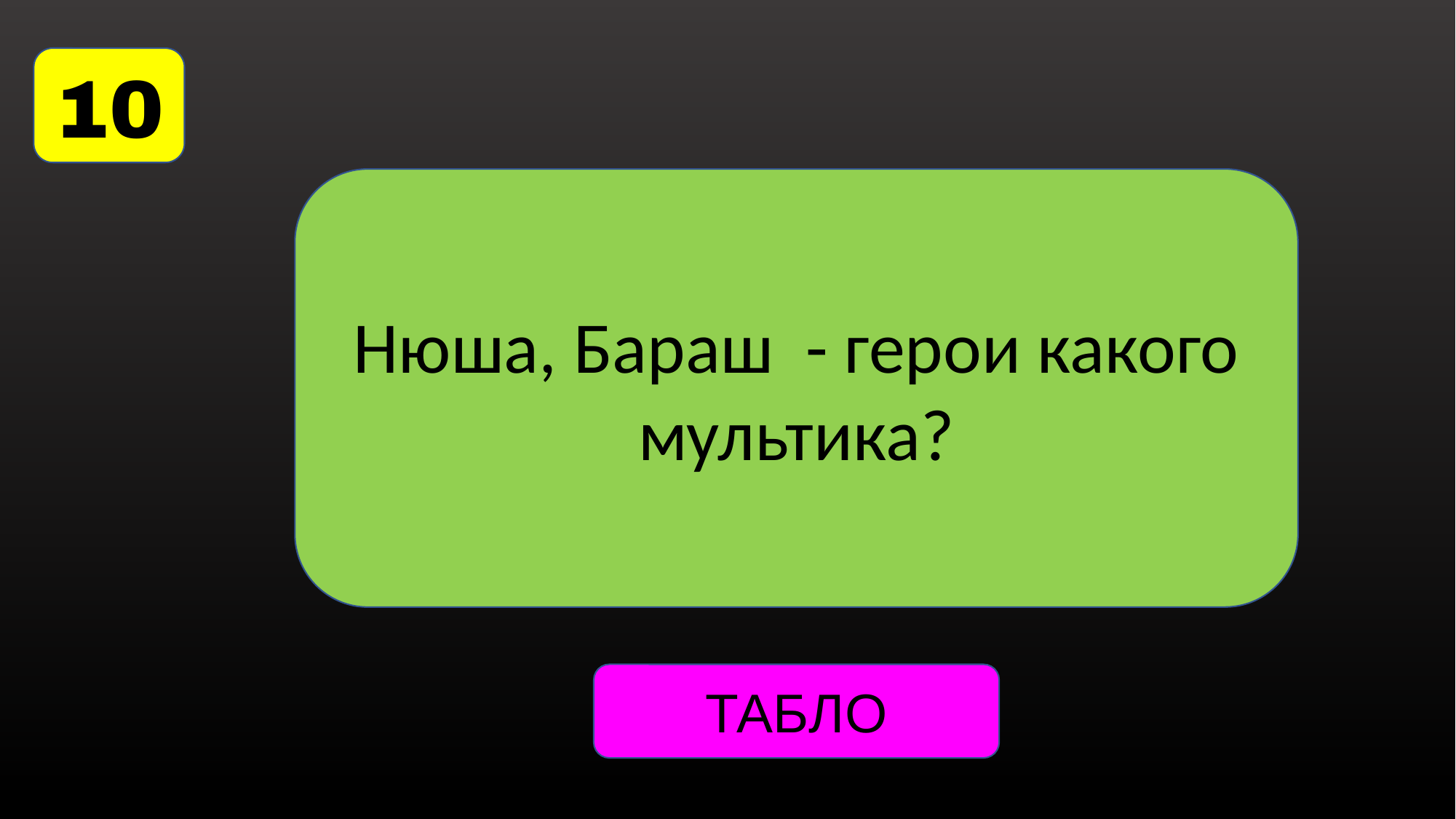

10
Нюша, Бараш  - герои какого мультика?
ТАБЛО